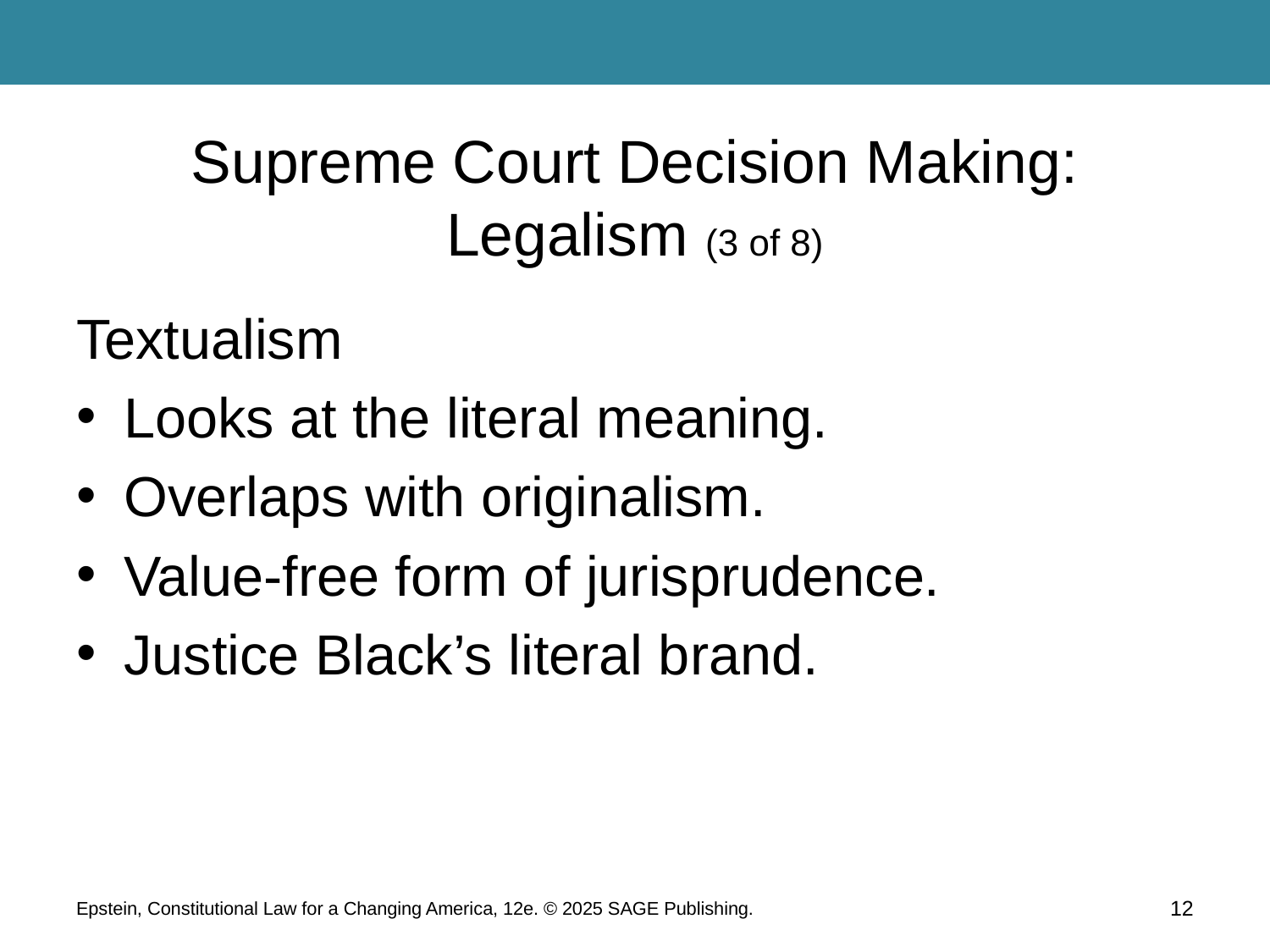

# Supreme Court Decision Making: Legalism (3 of 8)
Textualism
Looks at the literal meaning.
Overlaps with originalism.
Value-free form of jurisprudence.
Justice Black’s literal brand.
Epstein, Constitutional Law for a Changing America, 12e. © 2025 SAGE Publishing.
12